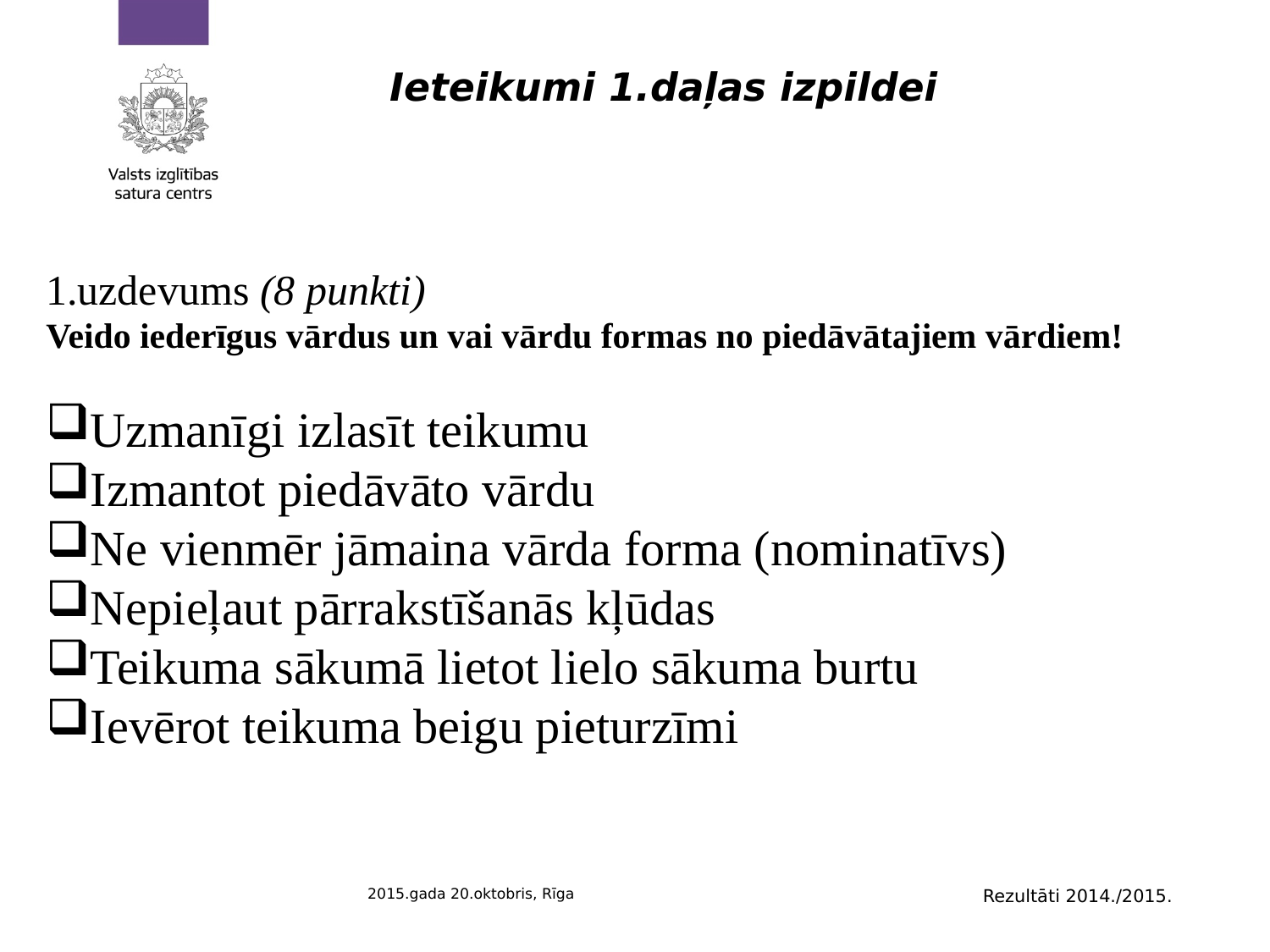

Ieteikumi 1.daļas izpildei
1.uzdevums (8 punkti)
Veido iederīgus vārdus un vai vārdu formas no piedāvātajiem vārdiem!

Uzmanīgi izlasīt teikumu
Izmantot piedāvāto vārdu
Ne vienmēr jāmaina vārda forma (nominatīvs)
Nepieļaut pārrakstīšanās kļūdas
Teikuma sākumā lietot lielo sākuma burtu
Ievērot teikuma beigu pieturzīmi

2015.gada 20.oktobris, Rīga
Rezultāti 2014./2015.